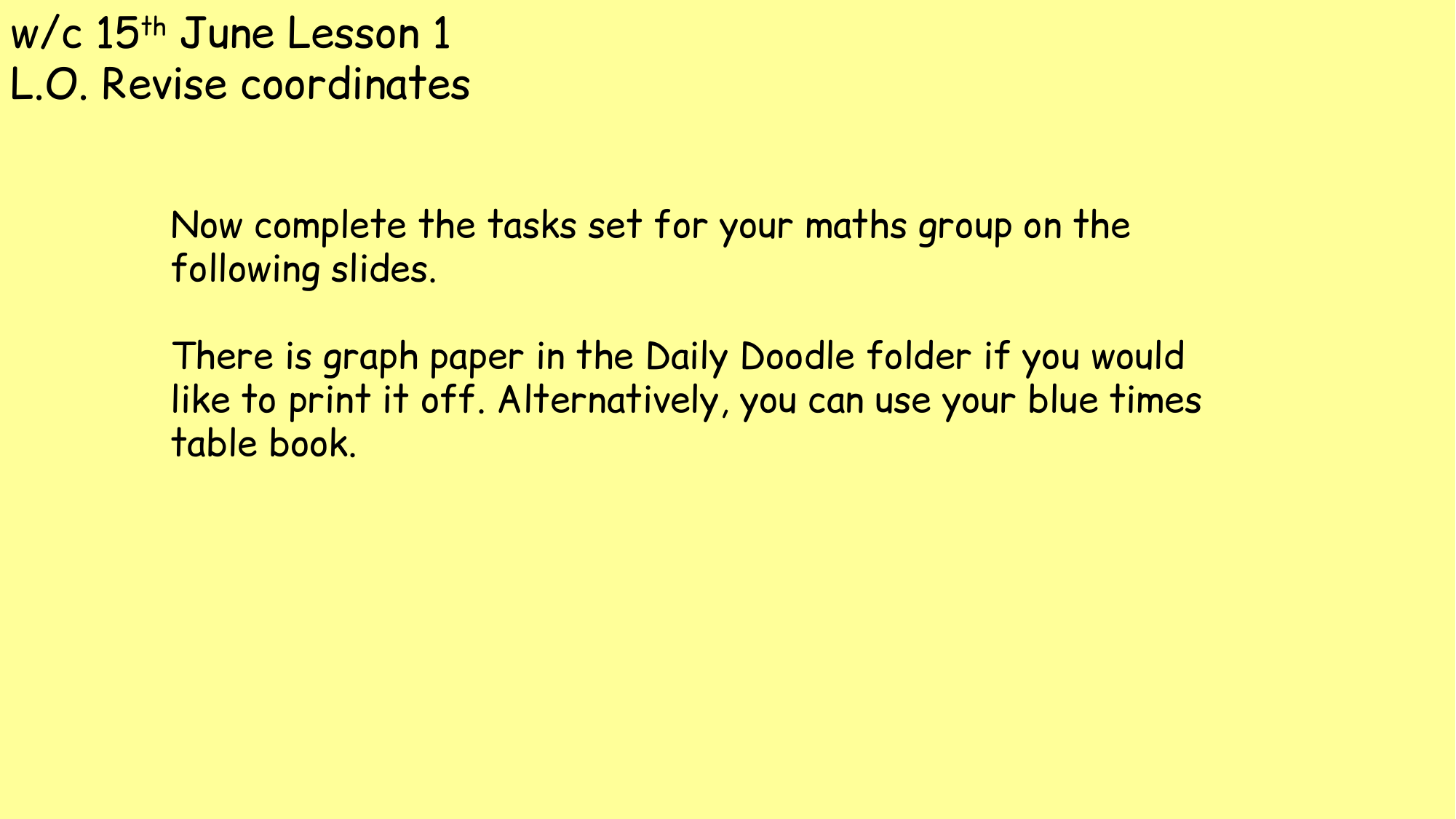

w/c 15th June Lesson 1
L.O. Revise coordinates
Now complete the tasks set for your maths group on the following slides.

There is graph paper in the Daily Doodle folder if you would like to print it off. Alternatively, you can use your blue times table book.